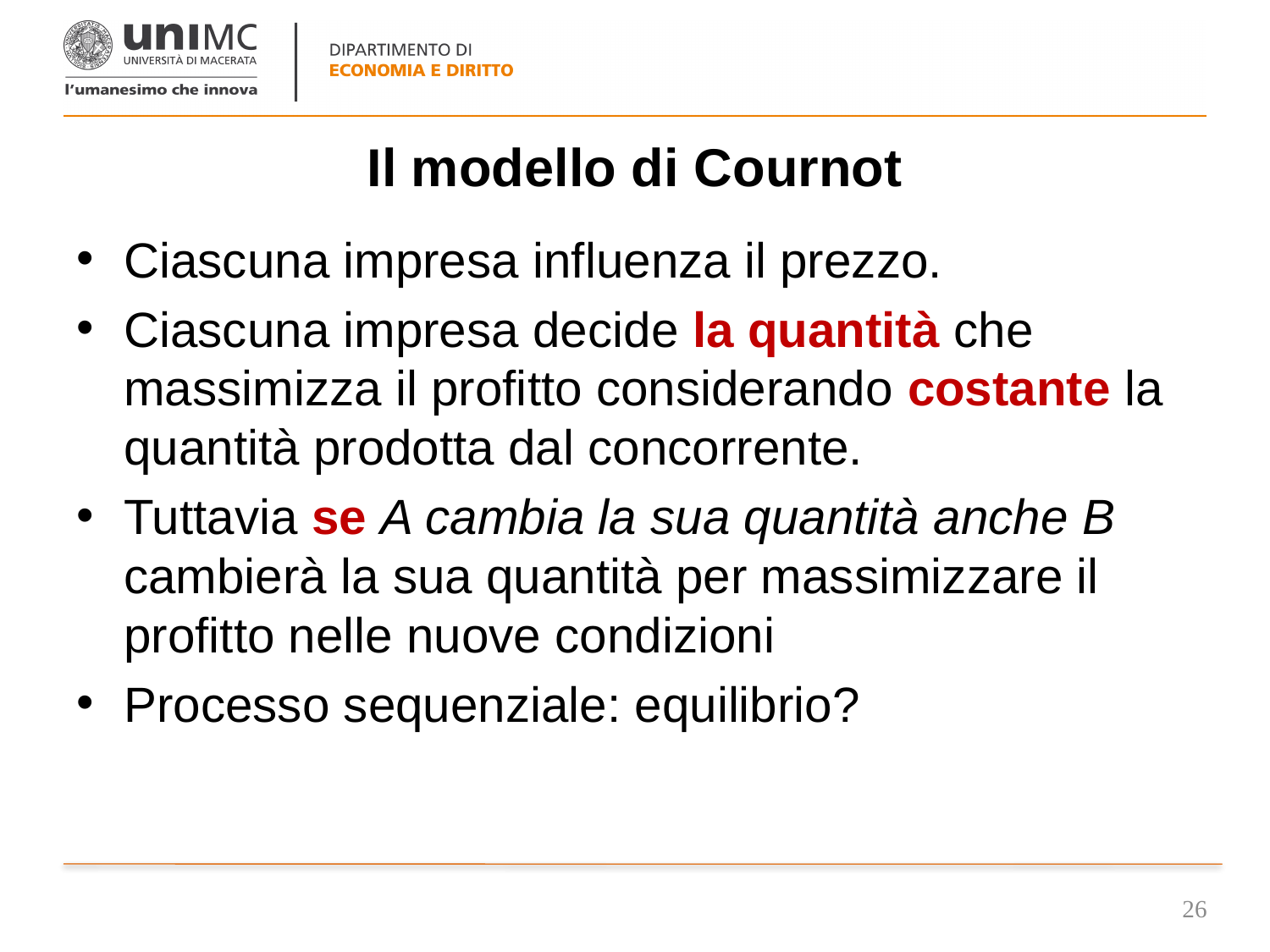

# Il modello di Cournot
Ciascuna impresa influenza il prezzo.
Ciascuna impresa decide la quantità che massimizza il profitto considerando costante la quantità prodotta dal concorrente.
Tuttavia se A cambia la sua quantità anche B cambierà la sua quantità per massimizzare il profitto nelle nuove condizioni
Processo sequenziale: equilibrio?
26